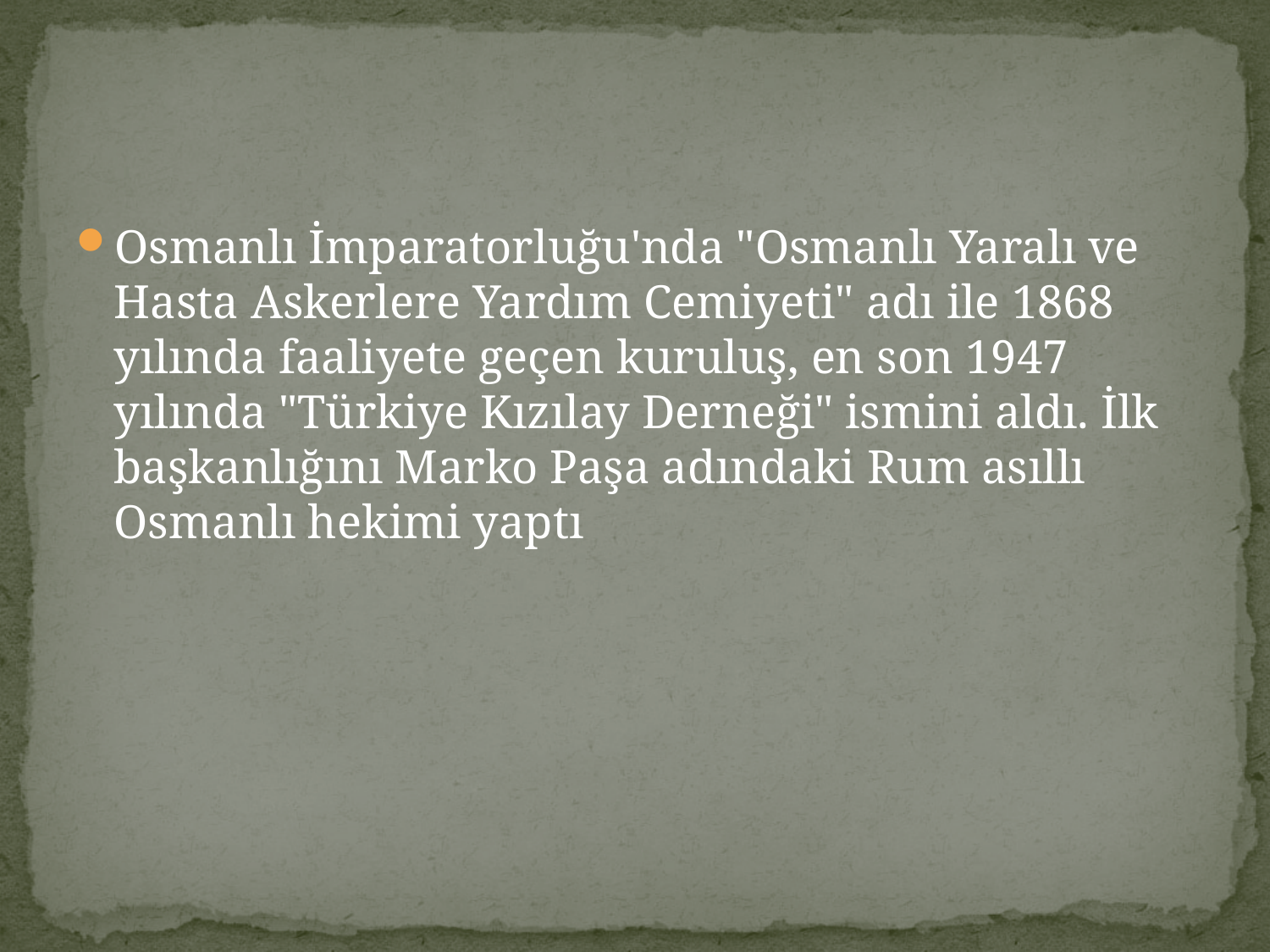

#
Osmanlı İmparatorluğu'nda "Osmanlı Yaralı ve Hasta Askerlere Yardım Cemiyeti" adı ile 1868 yılında faaliyete geçen kuruluş, en son 1947 yılında "Türkiye Kızılay Derneği" ismini aldı. İlk başkanlığını Marko Paşa adındaki Rum asıllı Osmanlı hekimi yaptı